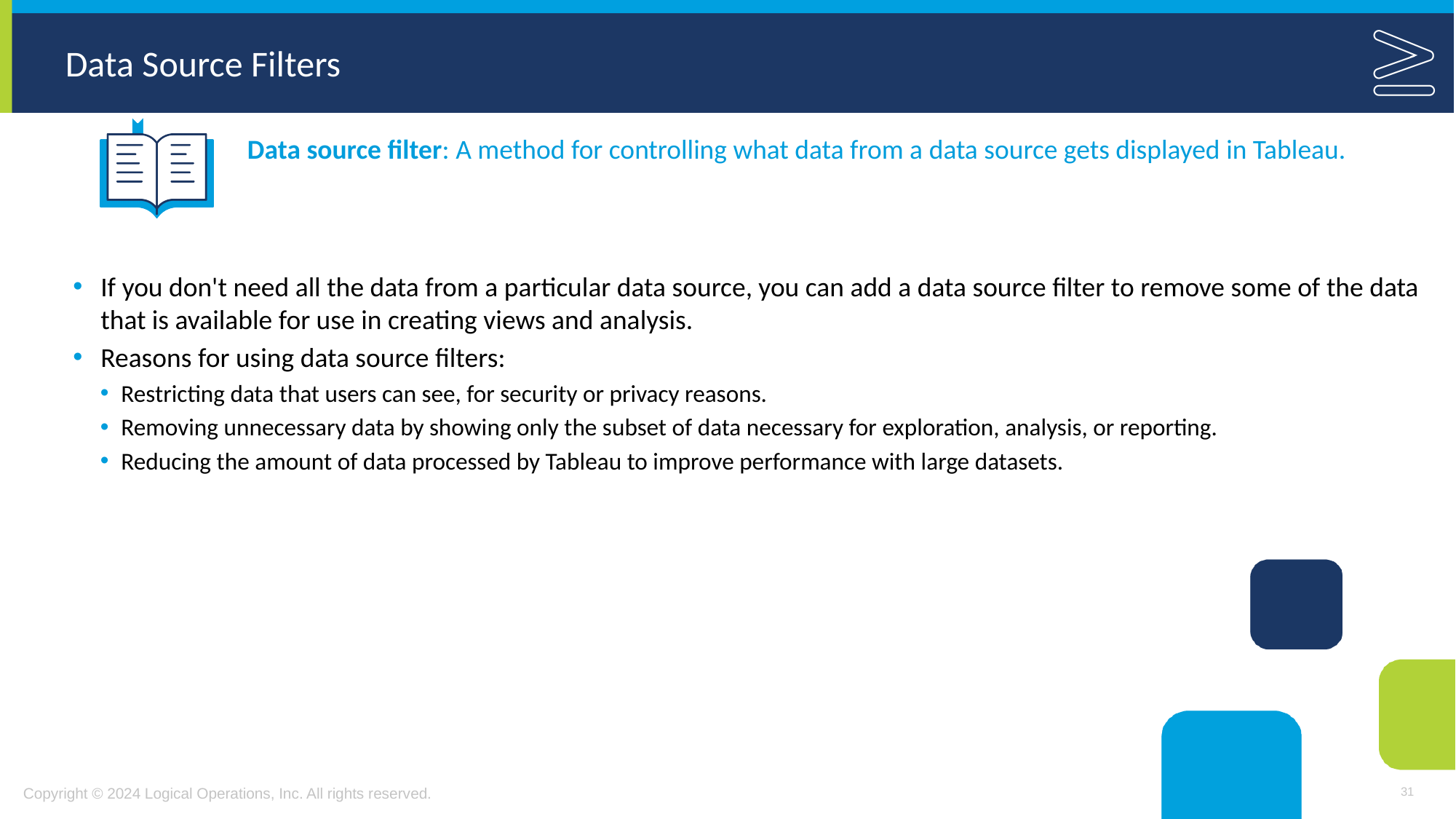

# Data Source Filters
Data source filter: A method for controlling what data from a data source gets displayed in Tableau.
If you don't need all the data from a particular data source, you can add a data source filter to remove some of the data that is available for use in creating views and analysis.
Reasons for using data source filters:
Restricting data that users can see, for security or privacy reasons.
Removing unnecessary data by showing only the subset of data necessary for exploration, analysis, or reporting.
Reducing the amount of data processed by Tableau to improve performance with large datasets.
31